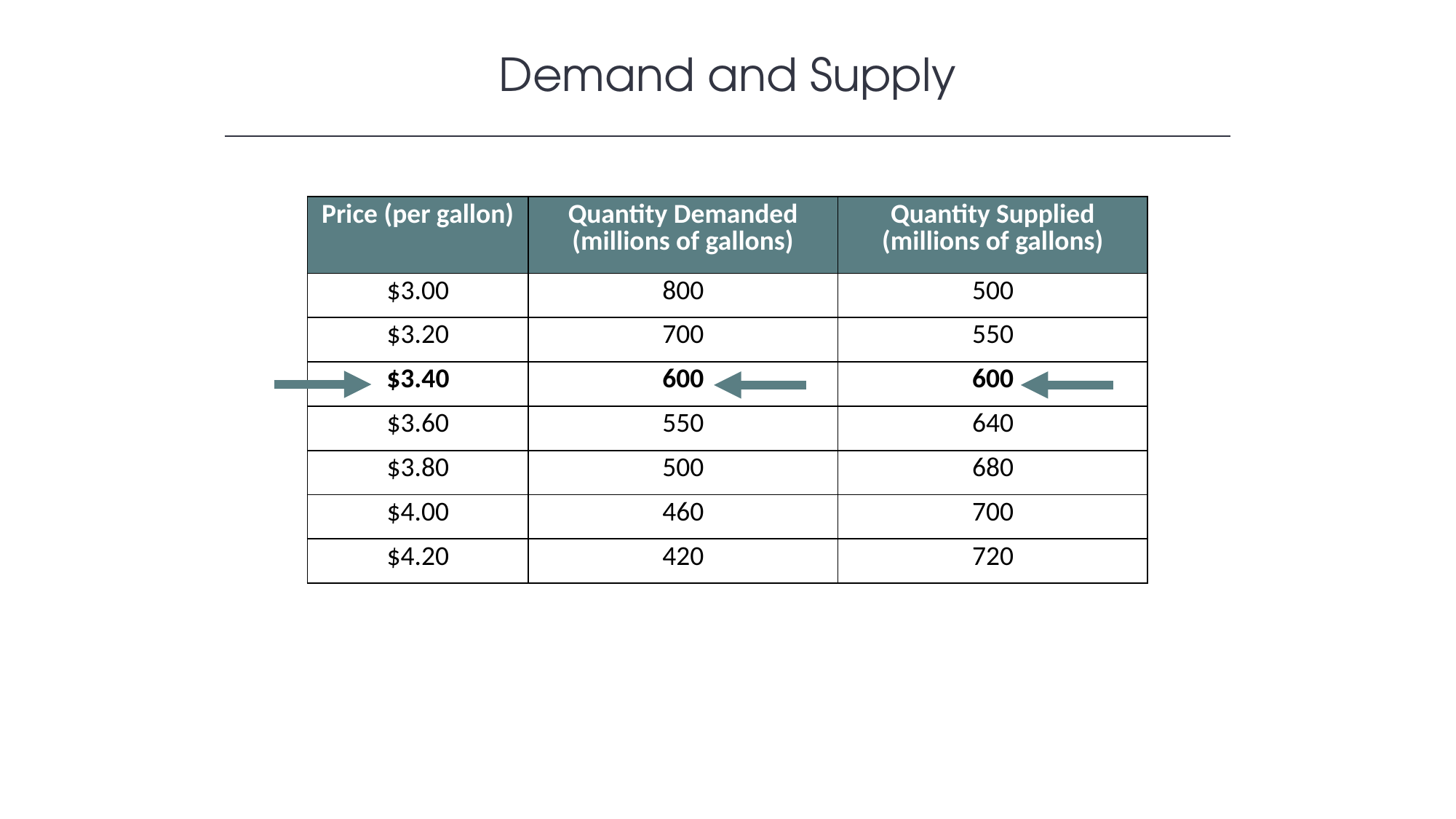

Demand and Supply
| Price (per gallon) | Quantity Demanded (millions of gallons) | Quantity Supplied (millions of gallons) |
| --- | --- | --- |
| $3.00 | 800 | 500 |
| $3.20 | 700 | 550 |
| $3.40 | 600 | 600 |
| $3.60 | 550 | 640 |
| $3.80 | 500 | 680 |
| $4.00 | 460 | 700 |
| $4.20 | 420 | 720 |